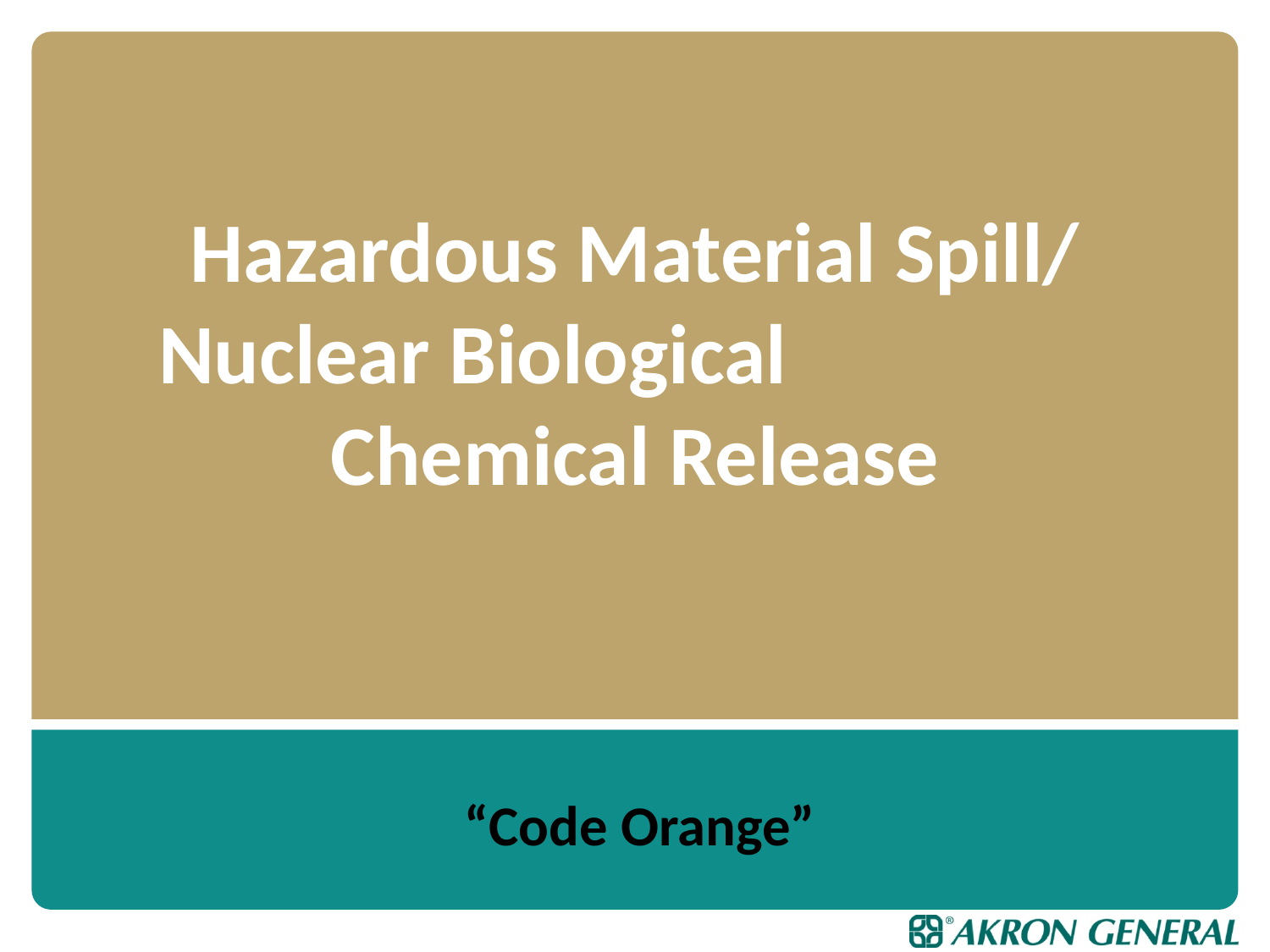

# Hazardous Material Spill/ Nuclear Biological                  Chemical Release
“Code Orange”